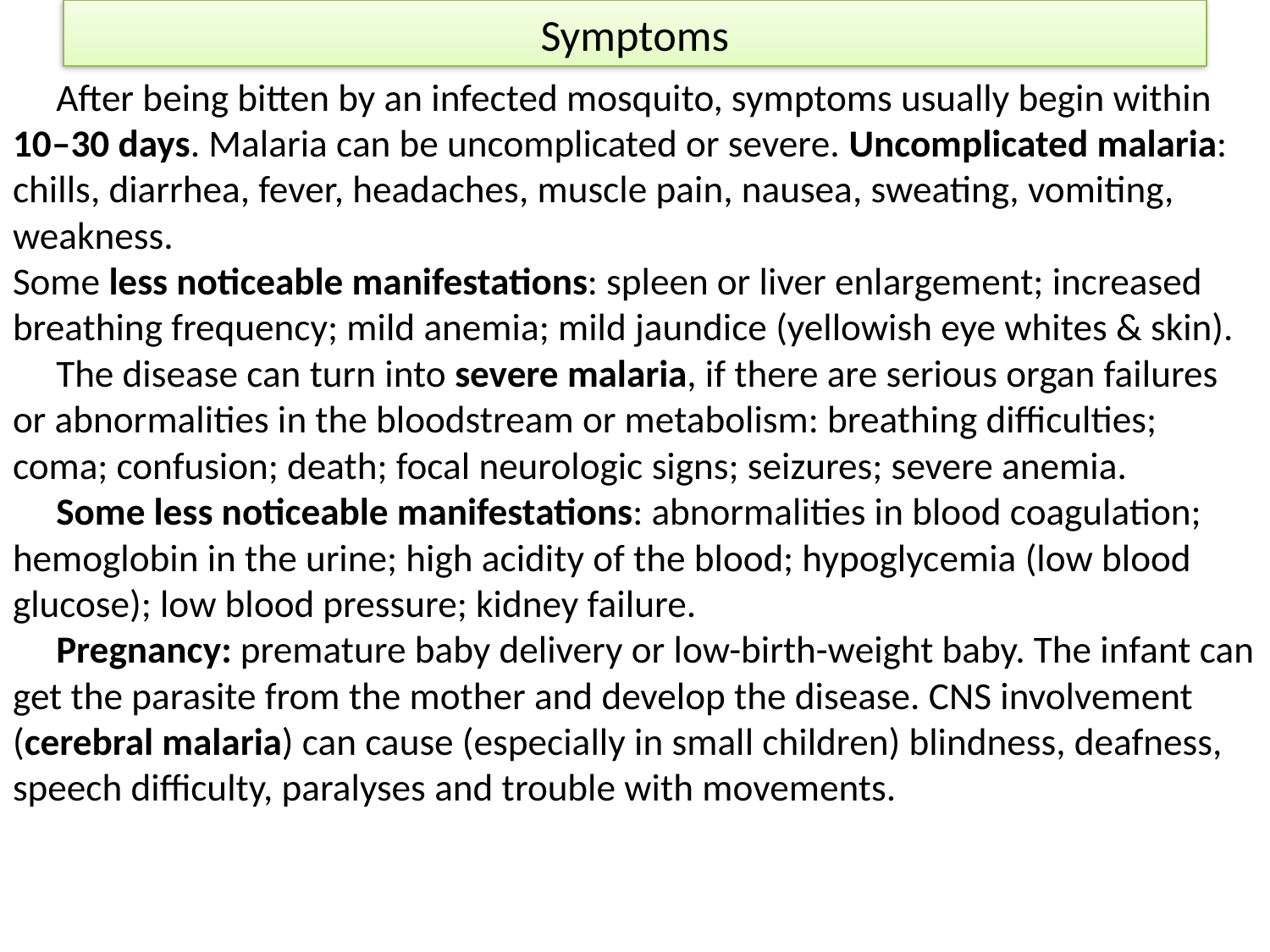

# Symptoms
     After being bitten by an infected mosquito, symptoms usually begin within 10–30 days. Malaria can be uncomplicated or severe. Uncomplicated malaria: chills, diarrhea, fever, headaches, muscle pain, nausea, sweating, vomiting, weakness.
Some less noticeable manifestations: spleen or liver enlargement; increased breathing frequency; mild anemia; mild jaundice (yellowish eye whites & skin).
     The disease can turn into severe malaria, if there are serious organ failures or abnormalities in the bloodstream or metabolism: breathing difficulties; coma; confusion; death; focal neurologic signs; seizures; severe anemia.
     Some less noticeable manifestations: abnormalities in blood coagulation; hemoglobin in the urine; high acidity of the blood; hypoglycemia (low blood glucose); low blood pressure; kidney failure.
     Pregnancy: premature baby delivery or low-birth-weight baby. The infant can get the parasite from the mother and develop the disease. CNS involvement (cerebral malaria) can cause (especially in small children) blindness, deafness, speech difficulty, paralyses and trouble with movements.